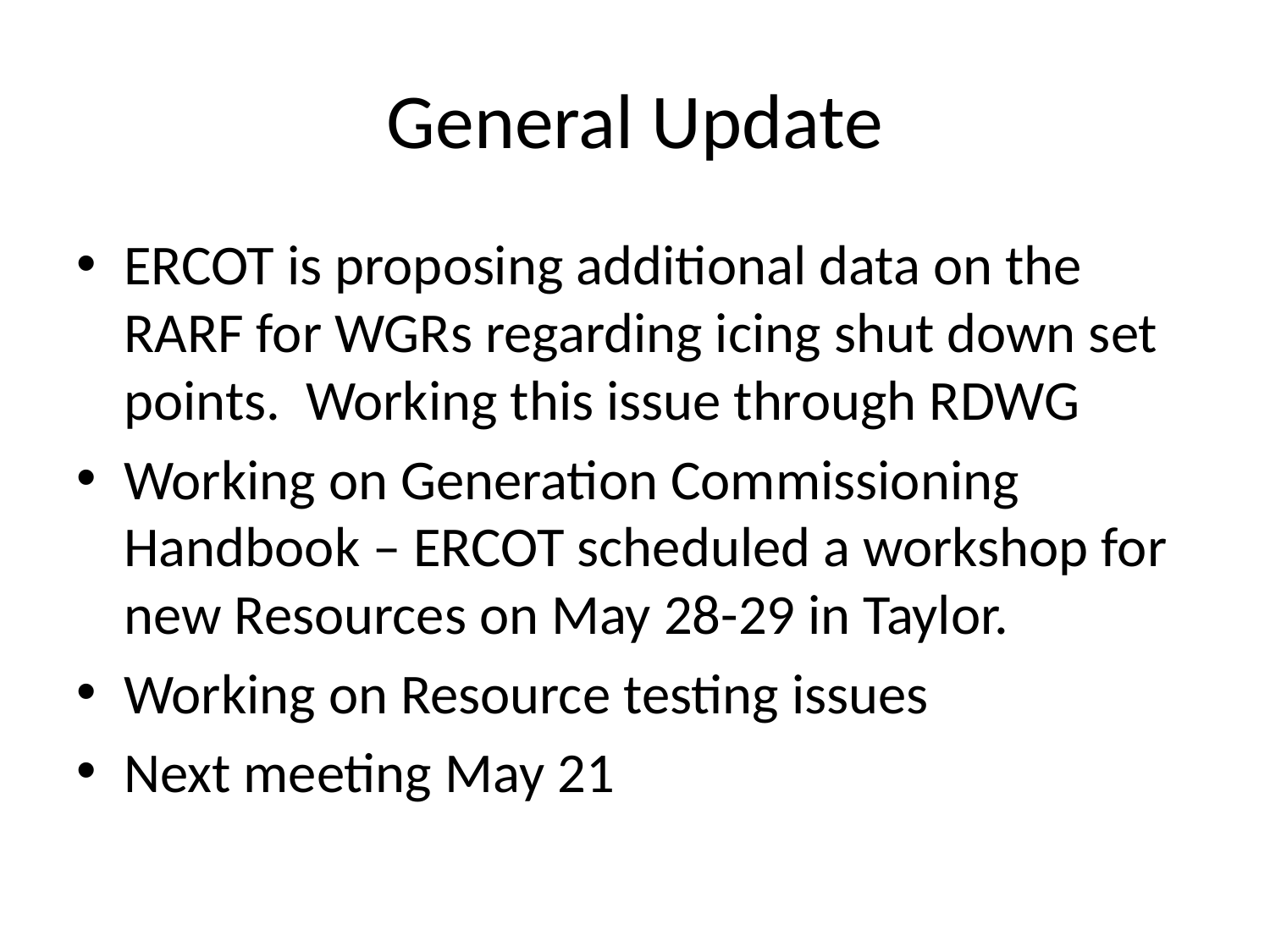

# General Update
ERCOT is proposing additional data on the RARF for WGRs regarding icing shut down set points.  Working this issue through RDWG
Working on Generation Commissioning Handbook – ERCOT scheduled a workshop for new Resources on May 28-29 in Taylor.
Working on Resource testing issues
Next meeting May 21